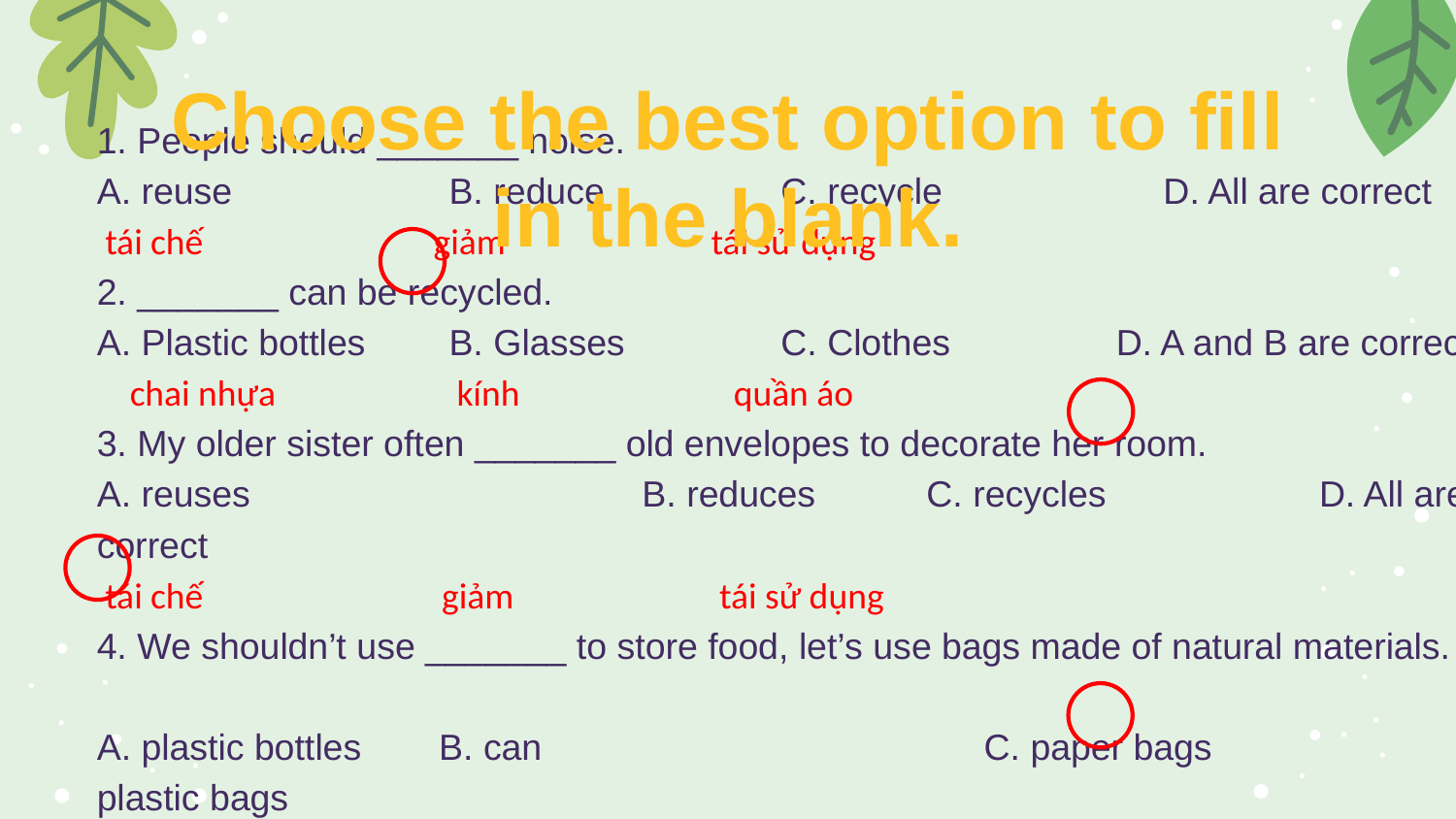

# Choose the best option to fill in the blank.

1. People should _______ noise.
A. reuse		      B. reduce	          C. recycle	                   D. All are correct
 tái chế                            giảm                         tái sử dụng
2. _______ can be recycled.
A. Plastic bottles	      B. Glasses	          C. Clothes		D. A and B are correct
    chai nhựa                      kính                          quần áo
3. My older sister often _______ old envelopes to decorate her room.
A. reuses	                         B. reduces	          C. recycles	                    D. All are correct
 tái chế                             giảm                         tái sử dụng
4. We shouldn’t use _______ to store food, let’s use bags made of natural materials.
A. plastic bottles	     B. can	                              C. paper bags	                    D. plastic bags
    chai nhựa                 lon                                    túi giấy                               túi nilon